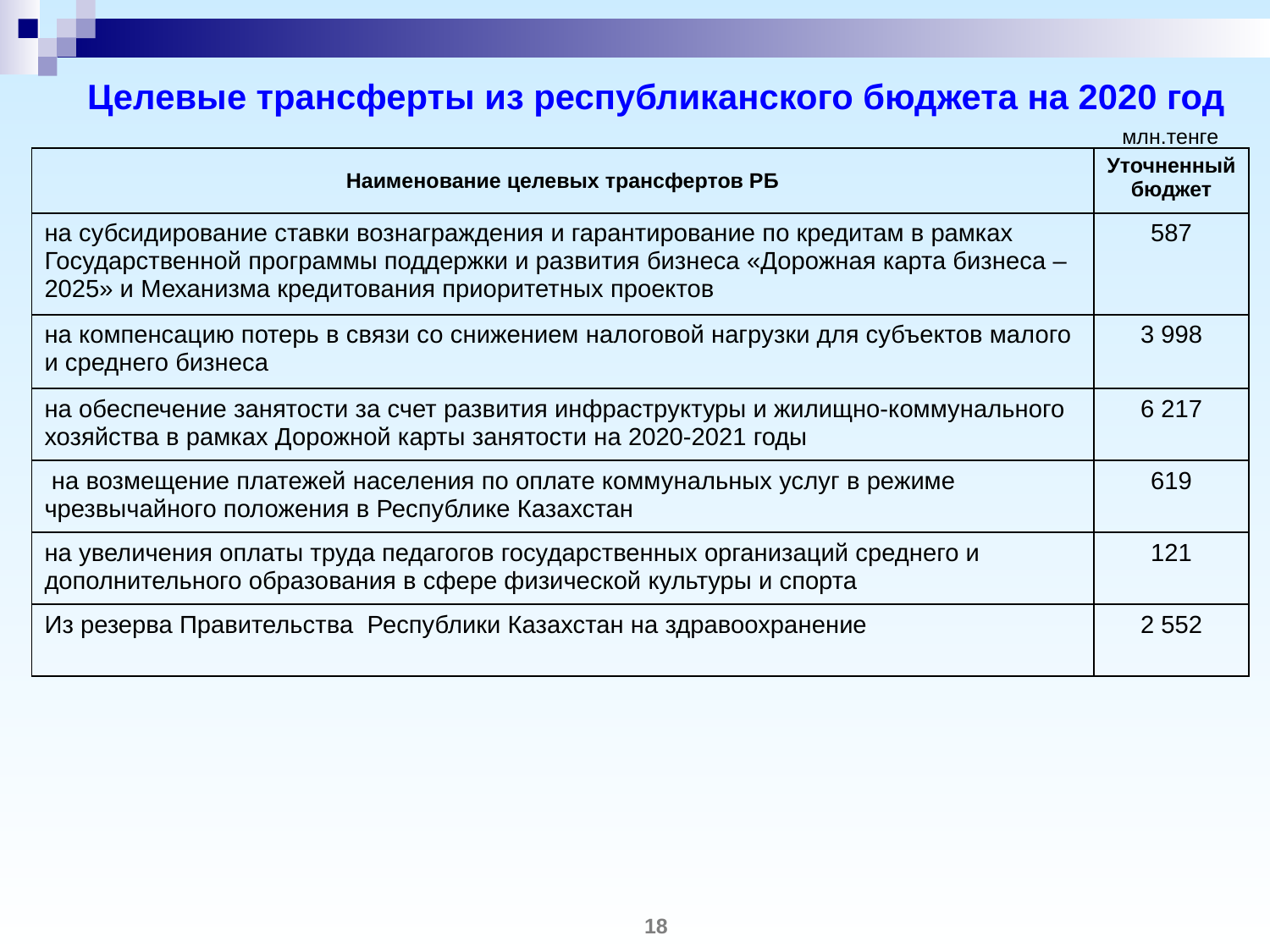

Целевые трансферты из республиканского бюджета на 2020 год
млн.тенге
| Наименование целевых трансфертов РБ | Уточненный бюджет |
| --- | --- |
| на субсидирование ставки вознаграждения и гарантирование по кредитам в рамках Государственной программы поддержки и развития бизнеса «Дорожная карта бизнеса – 2025» и Механизма кредитования приоритетных проектов | 587 |
| на компенсацию потерь в связи со снижением налоговой нагрузки для субъектов малого и среднего бизнеса | 3 998 |
| на обеспечение занятости за счет развития инфраструктуры и жилищно-коммунального хозяйства в рамках Дорожной карты занятости на 2020-2021 годы | 6 217 |
| на возмещение платежей населения по оплате коммунальных услуг в режиме чрезвычайного положения в Республике Казахстан | 619 |
| на увеличения оплаты труда педагогов государственных организаций среднего и дополнительного образования в сфере физической культуры и спорта | 121 |
| Из резерва Правительства Республики Казахстан на здравоохранение | 2 552 |
18